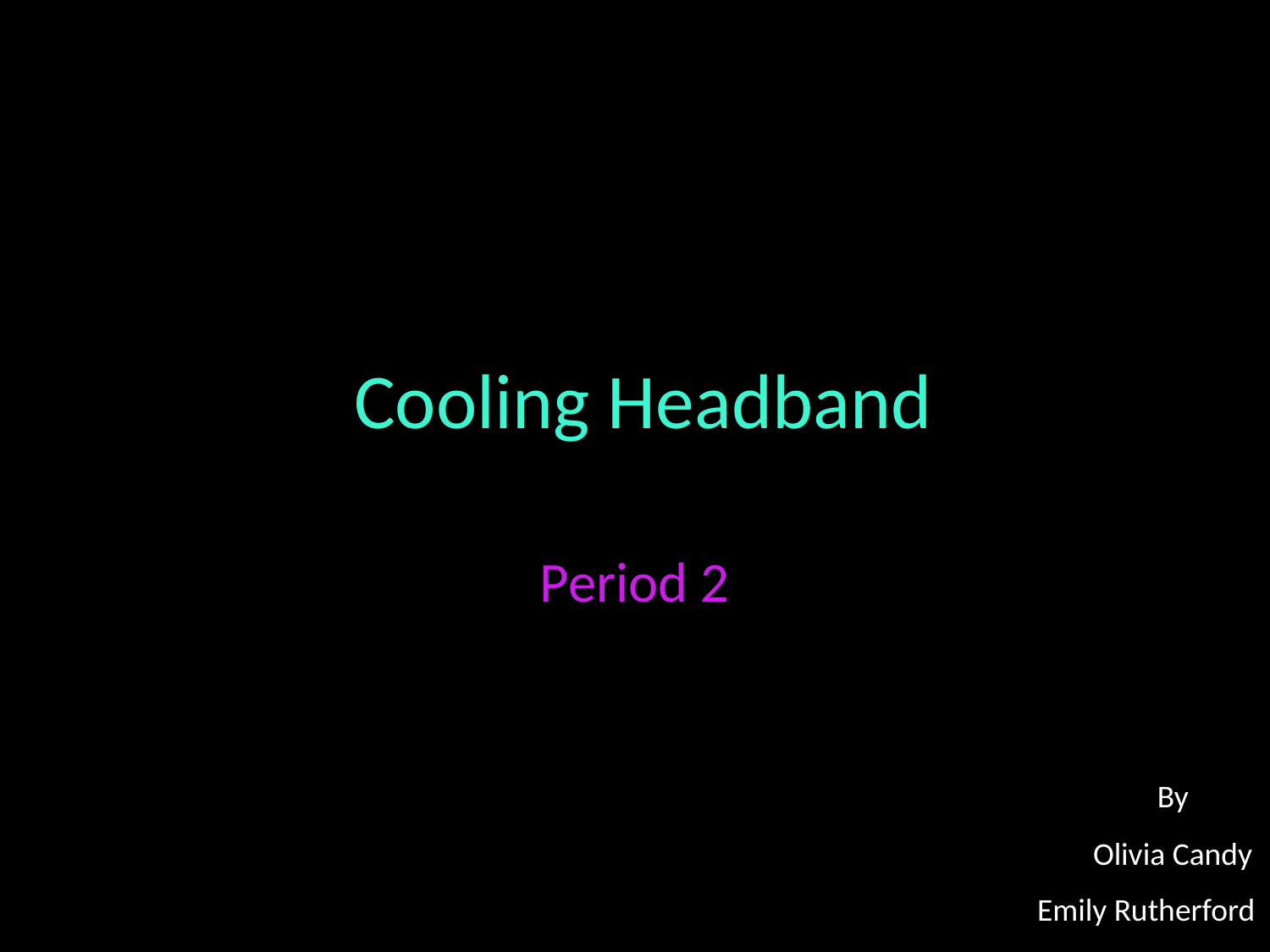

# Cooling Headband
Period 2
By
Olivia Candy
Emily Rutherford